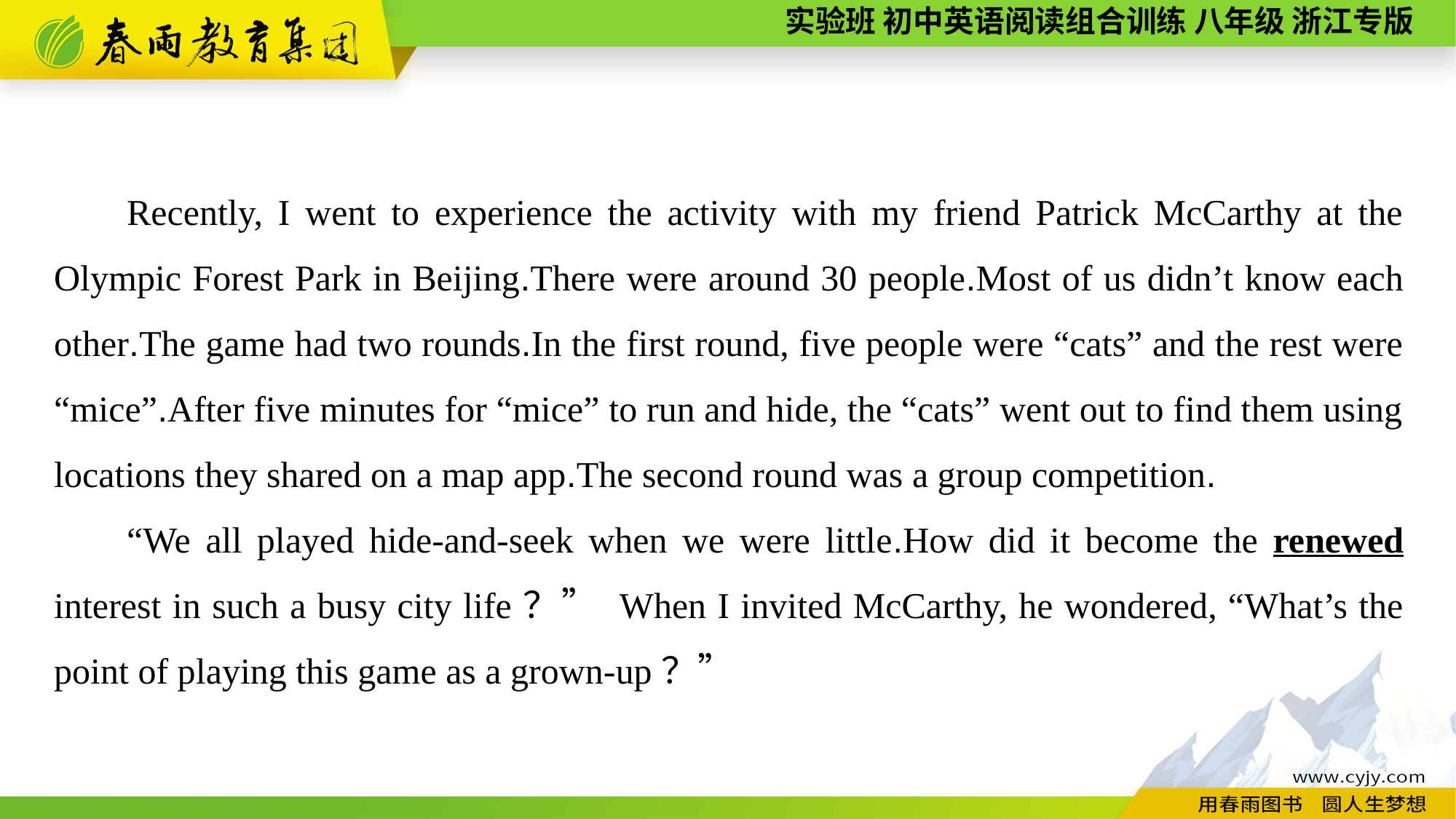

Recently, I went to experience the activity with my friend Patrick McCarthy at the Olympic Forest Park in Beijing.There were around 30 people.Most of us didn’t know each other.The game had two rounds.In the first round, five people were “cats” and the rest were “mice”.After five minutes for “mice” to run and hide, the “cats” went out to find them using locations they shared on a map app.The second round was a group competition.
“We all played hide-and-seek when we were little.How did it become the renewed interest in such a busy city life？” When I invited McCarthy, he wondered, “What’s the point of playing this game as a grown-up？”